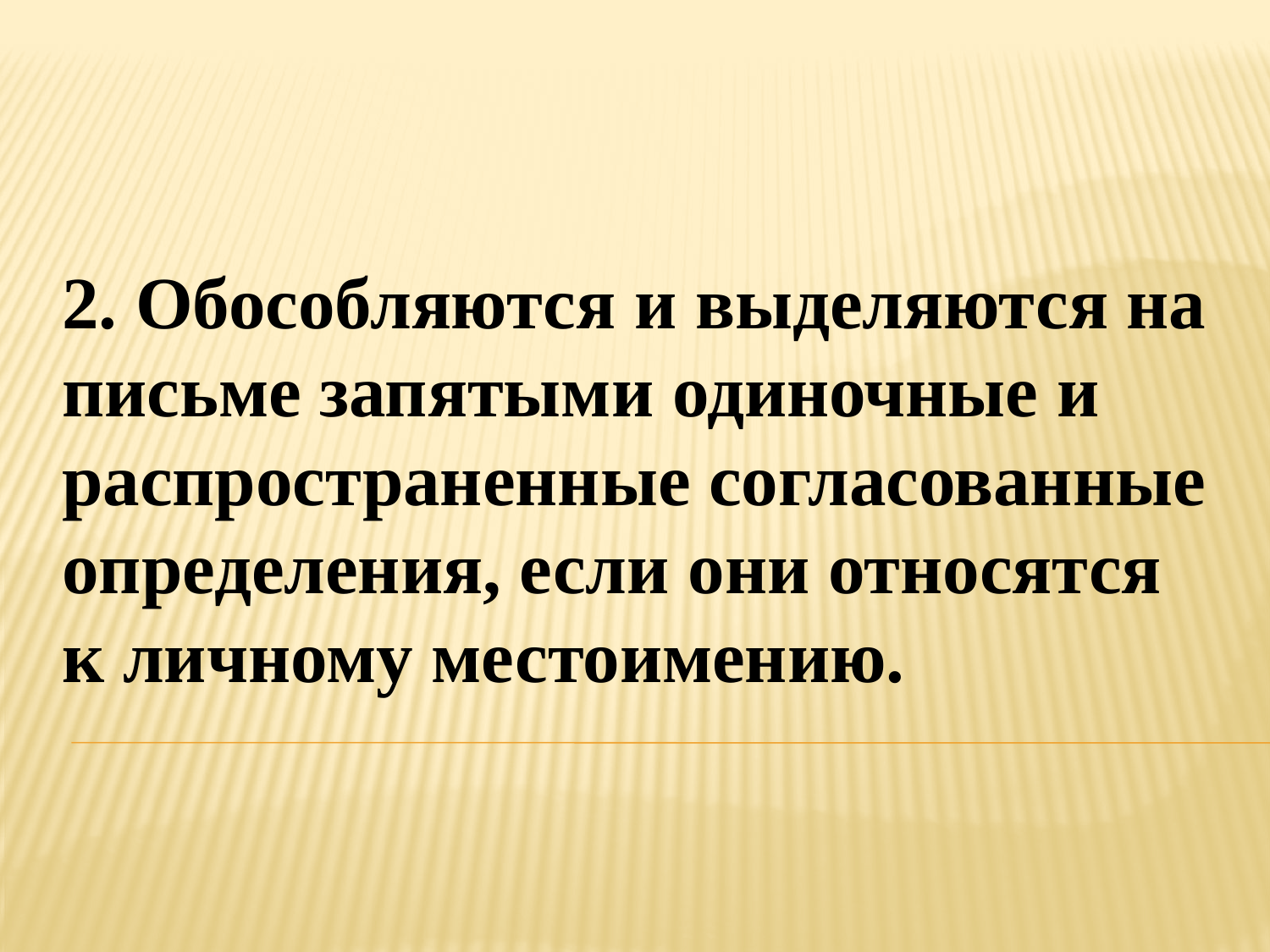

2. Обособляются и выделяются на письме запятыми одиночные и распространенные согласованные определения, если они относятся к личному местоимению.